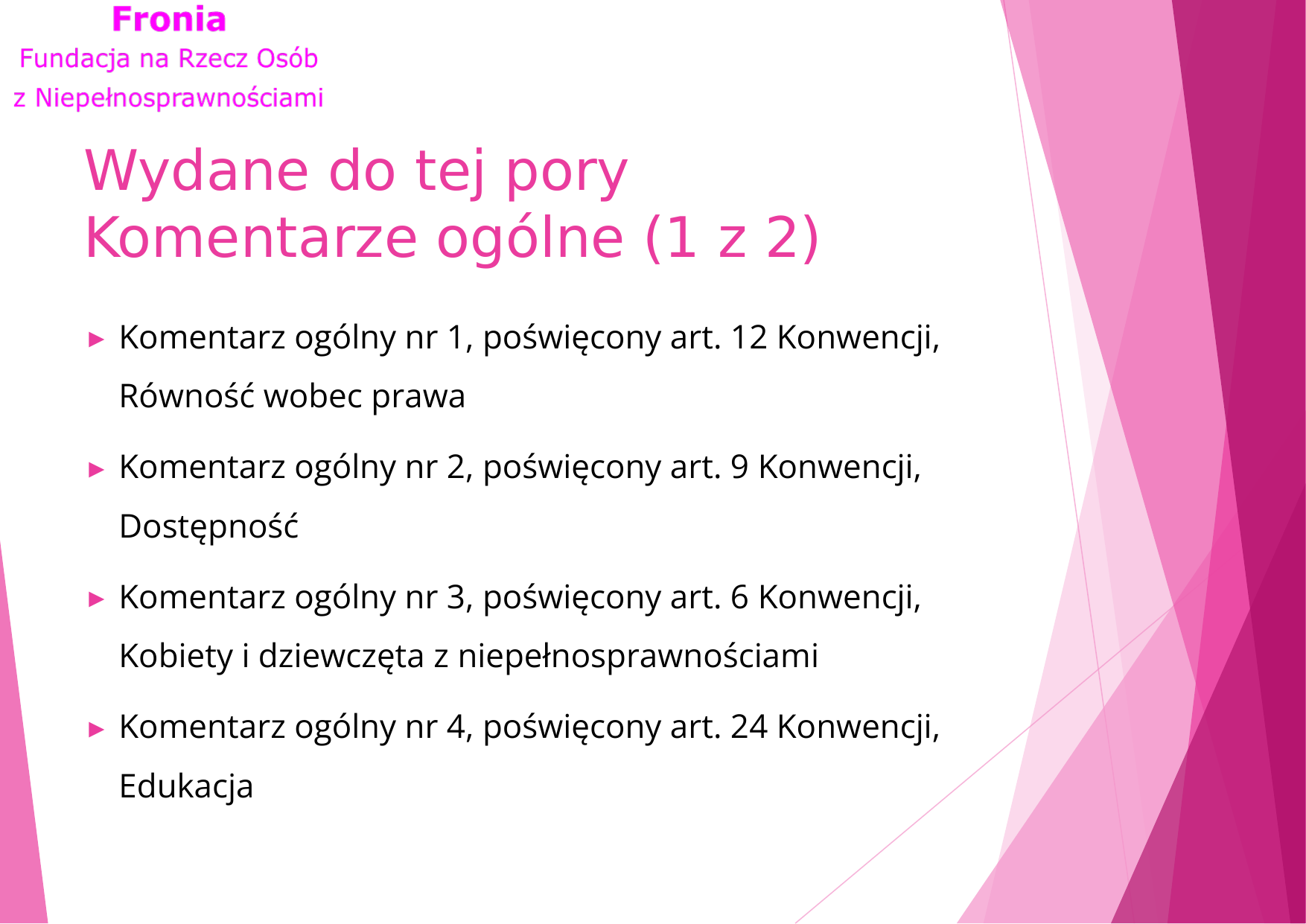

# Wydane do tej pory Komentarze ogólne (1 z 2)
Komentarz ogólny nr 1, poświęcony art. 12 Konwencji, Równość wobec prawa
Komentarz ogólny nr 2, poświęcony art. 9 Konwencji, Dostępność
Komentarz ogólny nr 3, poświęcony art. 6 Konwencji, Kobiety i dziewczęta z niepełnosprawnościami
Komentarz ogólny nr 4, poświęcony art. 24 Konwencji, Edukacja